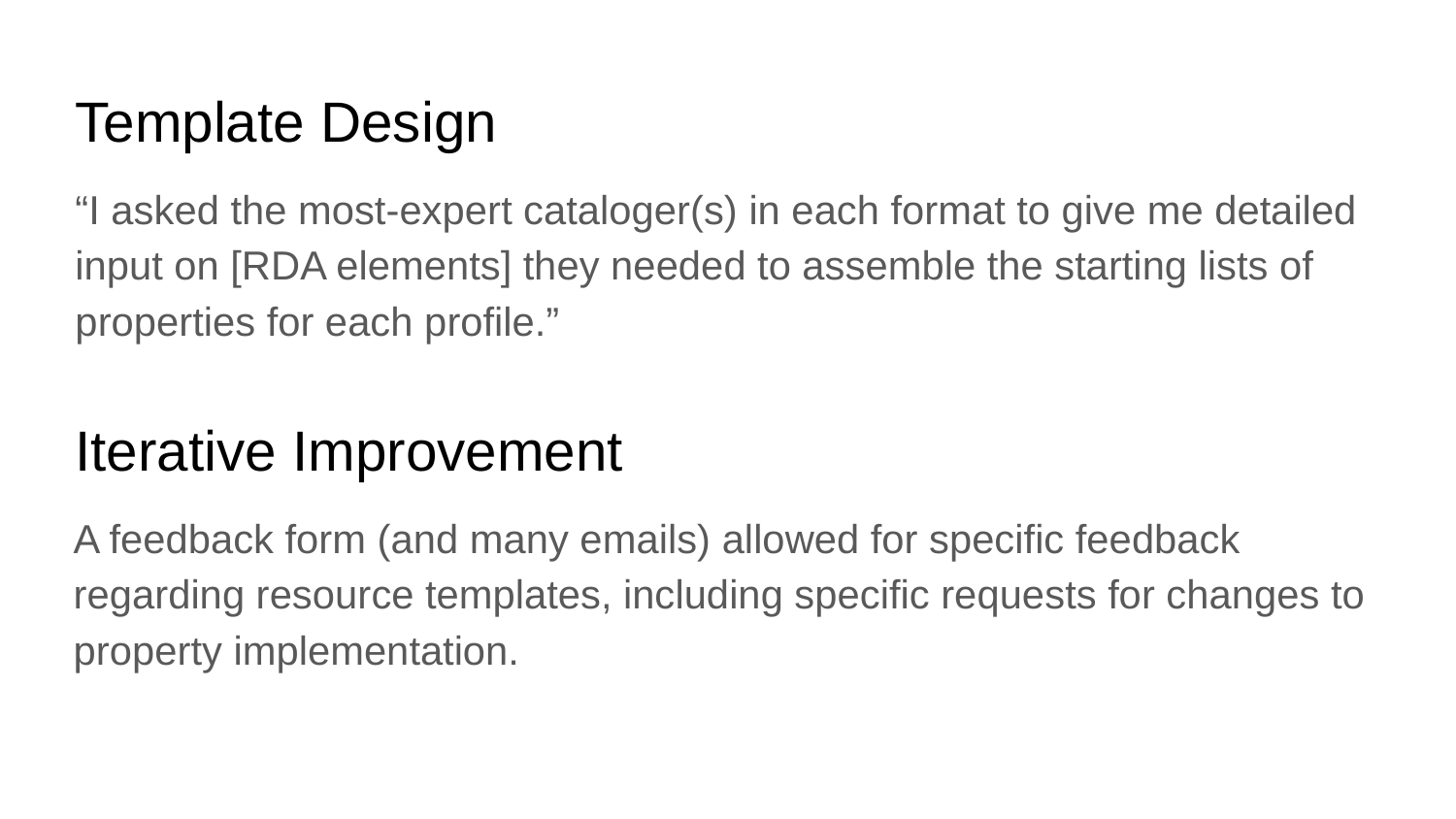

# Template Design
“I asked the most-expert cataloger(s) in each format to give me detailed input on [RDA elements] they needed to assemble the starting lists of properties for each profile.”
Iterative Improvement
A feedback form (and many emails) allowed for specific feedback regarding resource templates, including specific requests for changes to property implementation.